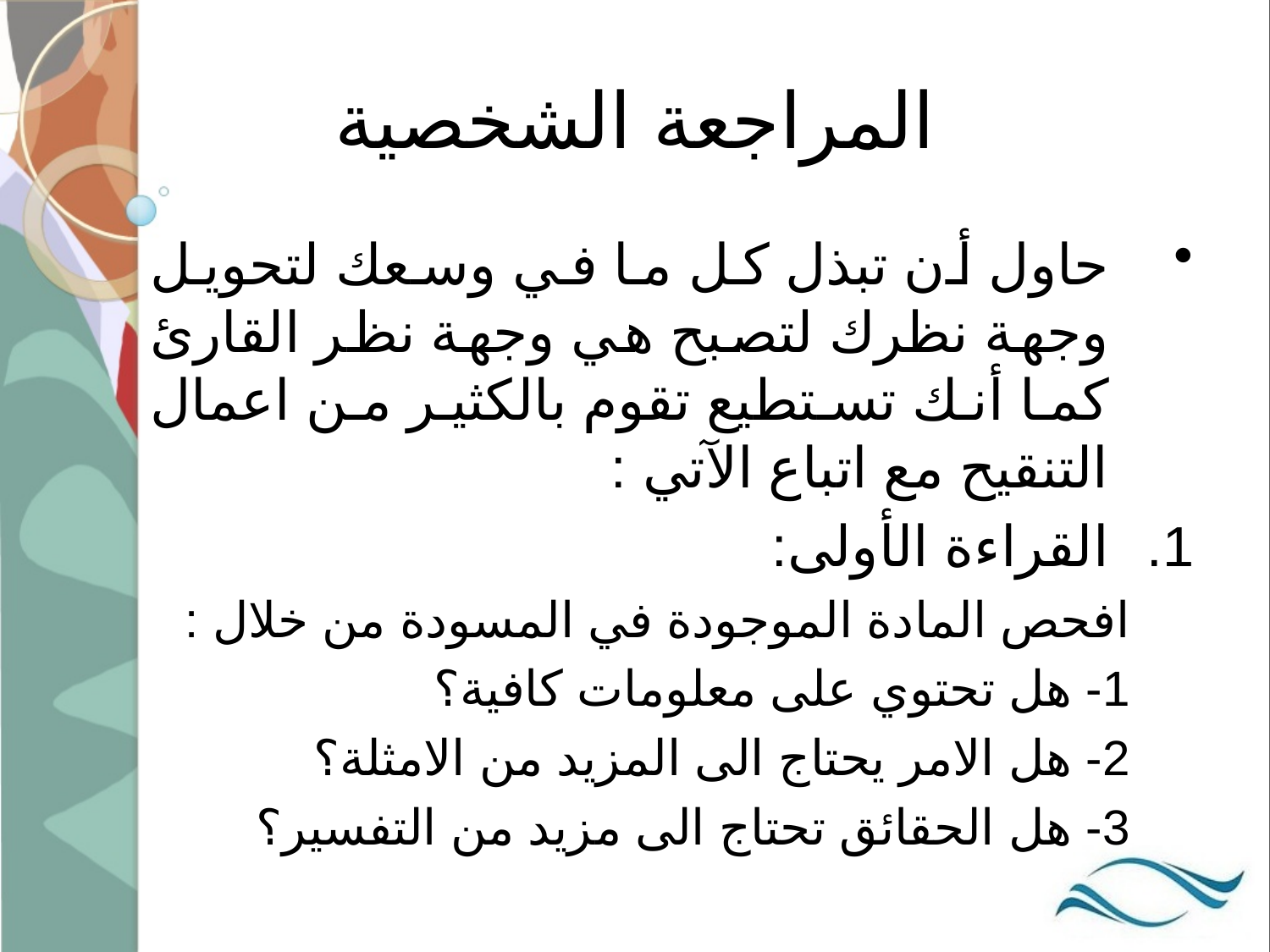

# المراجعة الشخصية
حاول أن تبذل كل ما في وسعك لتحويل وجهة نظرك لتصبح هي وجهة نظر القارئ كما أنك تستطيع تقوم بالكثير من اعمال التنقيح مع اتباع الآتي :
القراءة الأولى:
افحص المادة الموجودة في المسودة من خلال :
1- هل تحتوي على معلومات كافية؟
2- هل الامر يحتاج الى المزيد من الامثلة؟
3- هل الحقائق تحتاج الى مزيد من التفسير؟